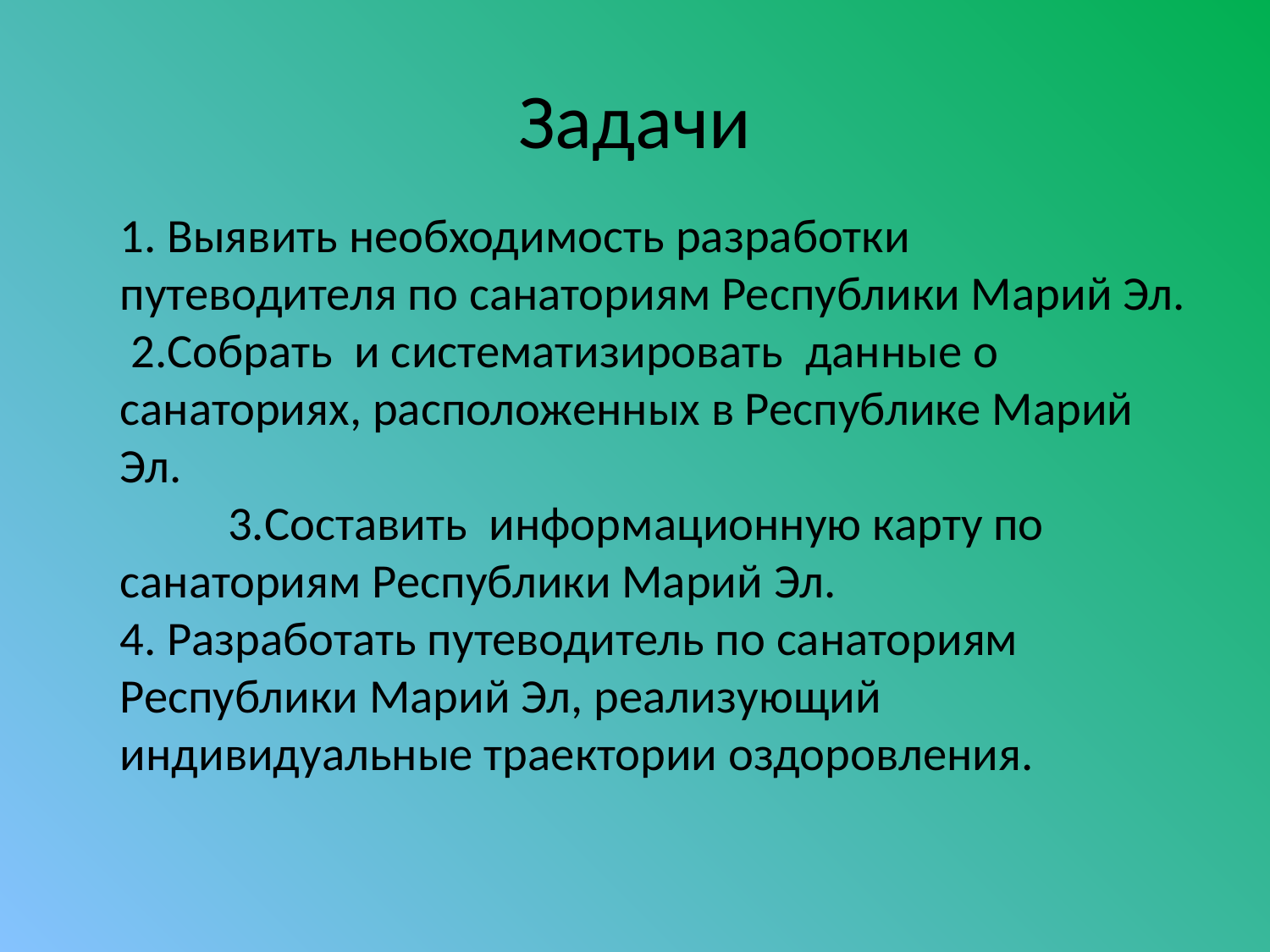

# Задачи
		1. Выявить необходимость разработки путеводителя по санаториям Республики Марий Эл.
	 2.Собрать  и систематизировать  данные о санаториях, расположенных в Республике Марий Эл.
 	3.Составить  информационную карту по санаториям Республики Марий Эл.
	4. Разработать путеводитель по санаториям Республики Марий Эл, реализующий индивидуальные траектории оздоровления.